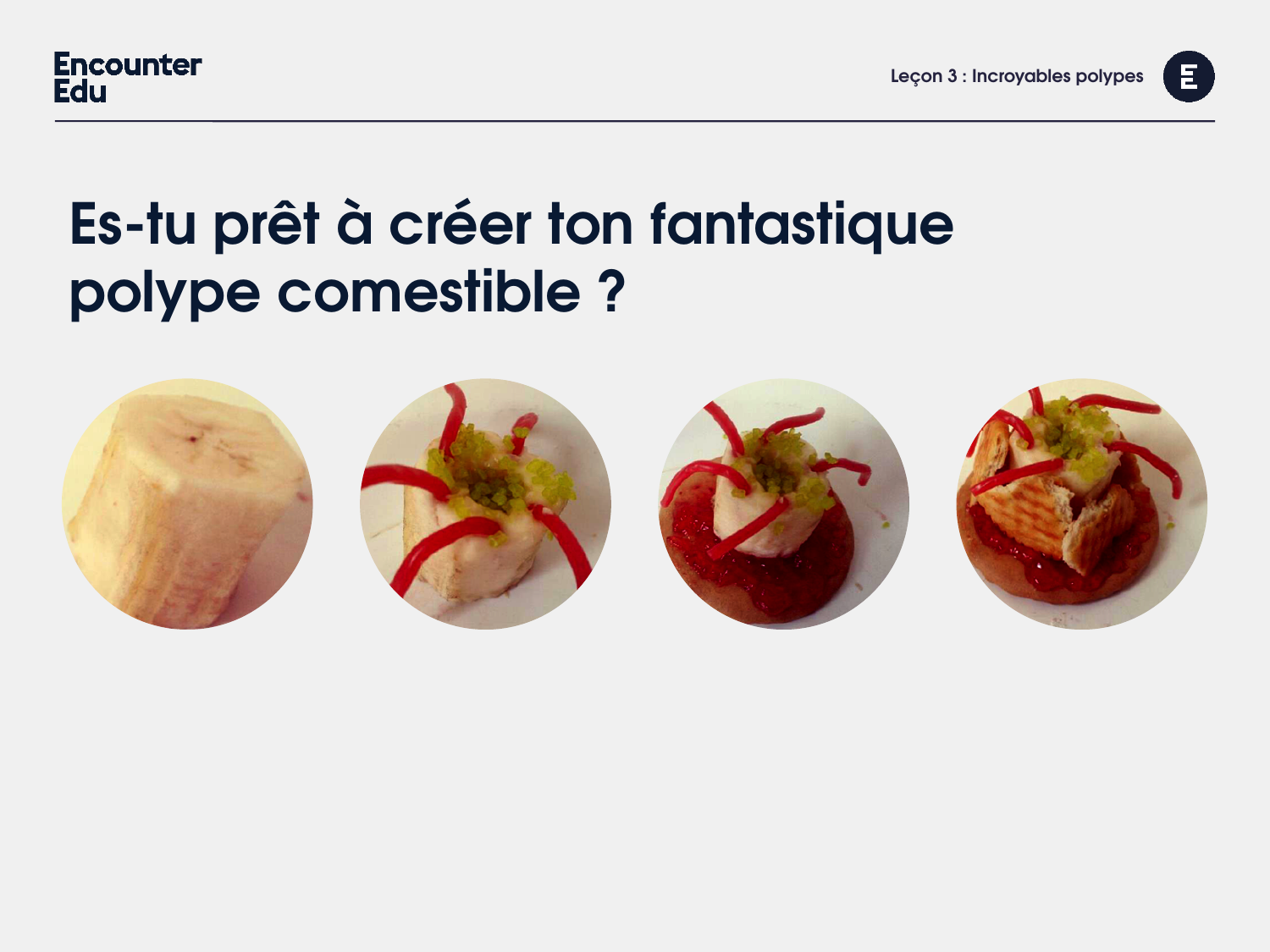

# Leçon 3 : Incroyables polypes
Es-tu prêt à créer ton fantastique polype comestible ?